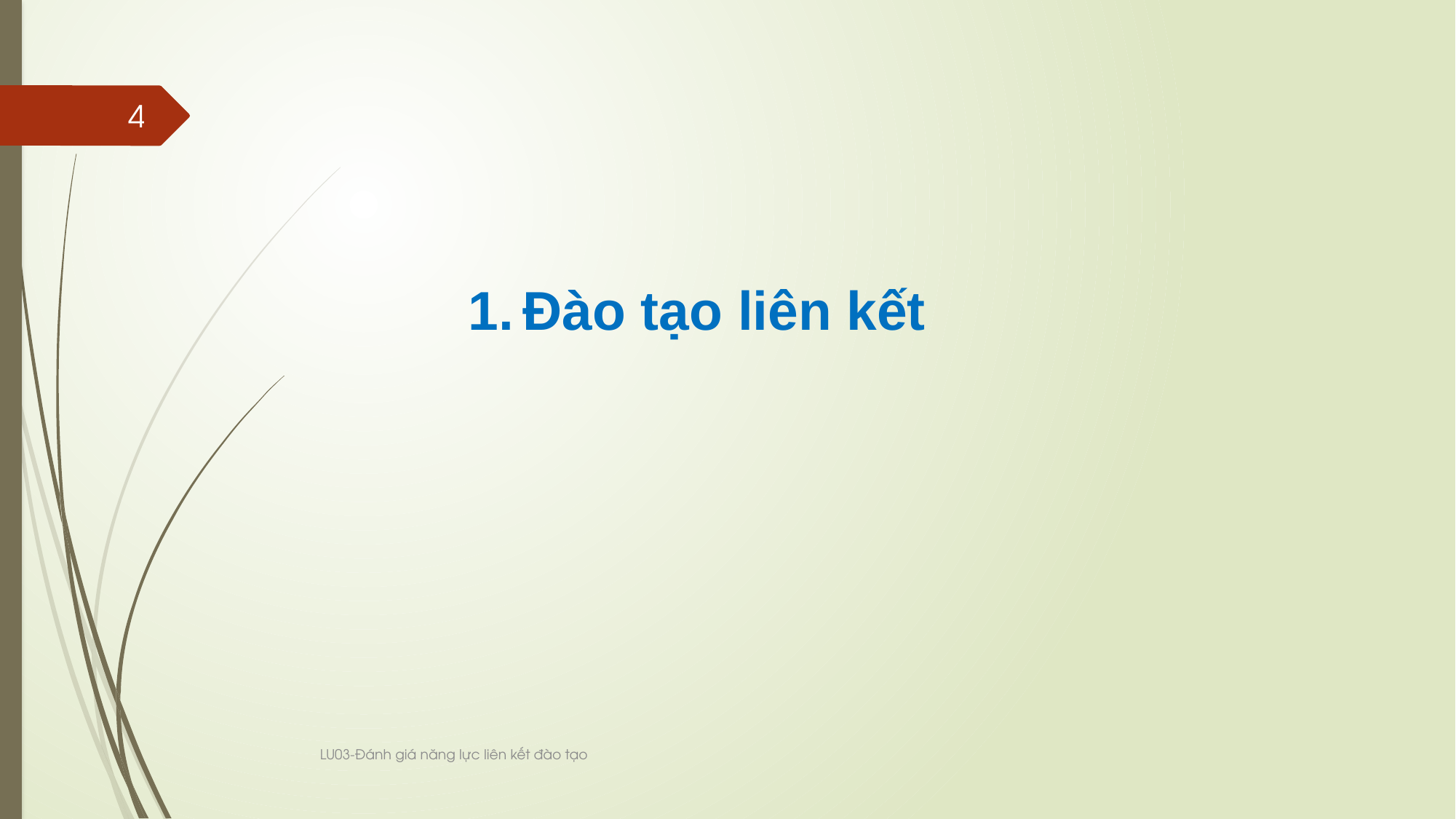

4

Đào tạo liên kết
LU03-Đánh giá năng lực liên kết đào tạo